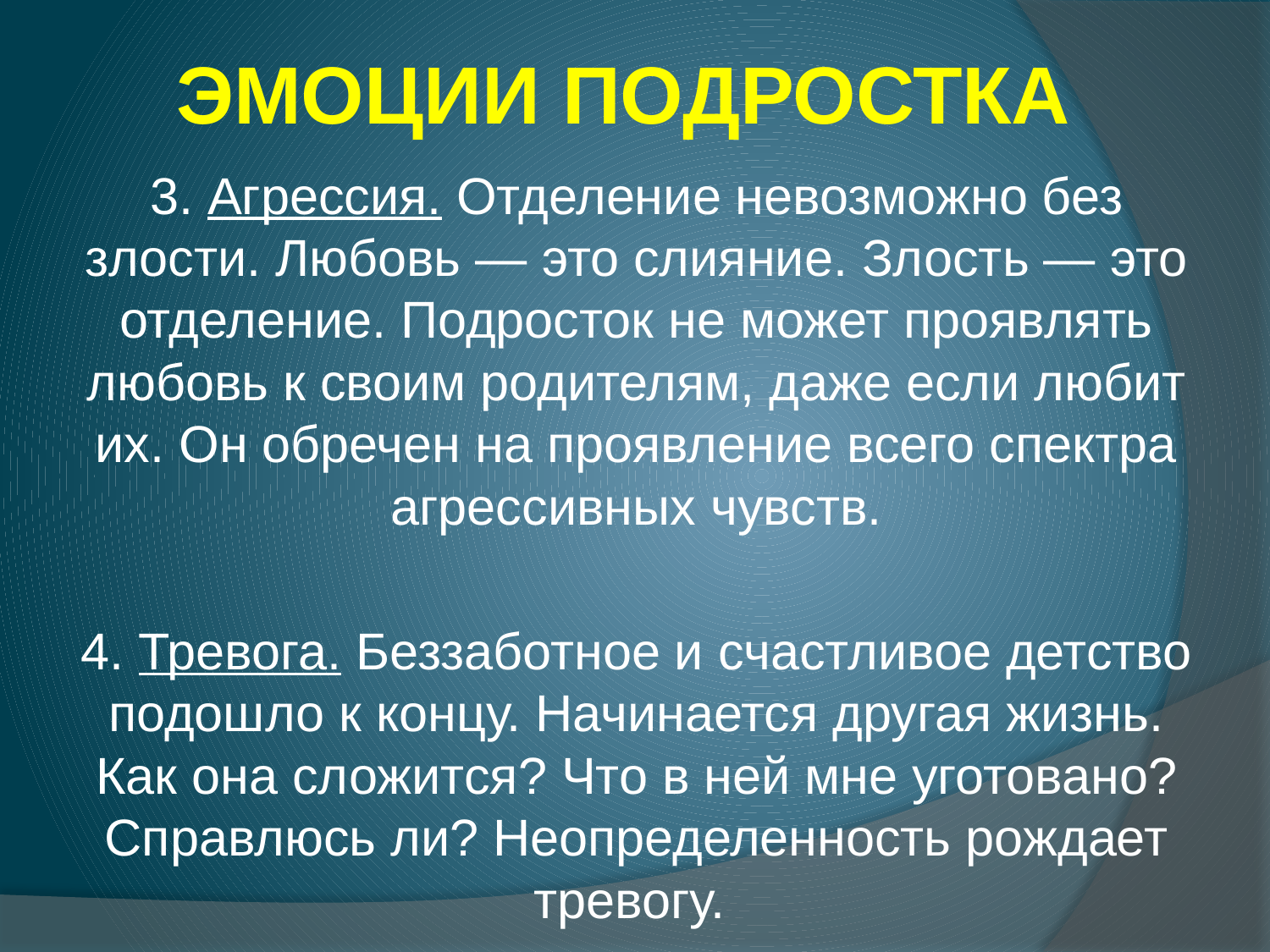

# ЭМОЦИИ ПОДРОСТКА
3. Агрессия. Отделение невозможно без злости. Любовь — это слияние. Злость — это отделение. Подросток не может проявлять любовь к своим родителям, даже если любит их. Он обречен на проявление всего спектра агрессивных чувств.

4. Тревога. Беззаботное и счастливое детство подошло к концу. Начинается другая жизнь. Как она сложится? Что в ней мне уготовано? Справлюсь ли? Неопределенность рождает тревогу.